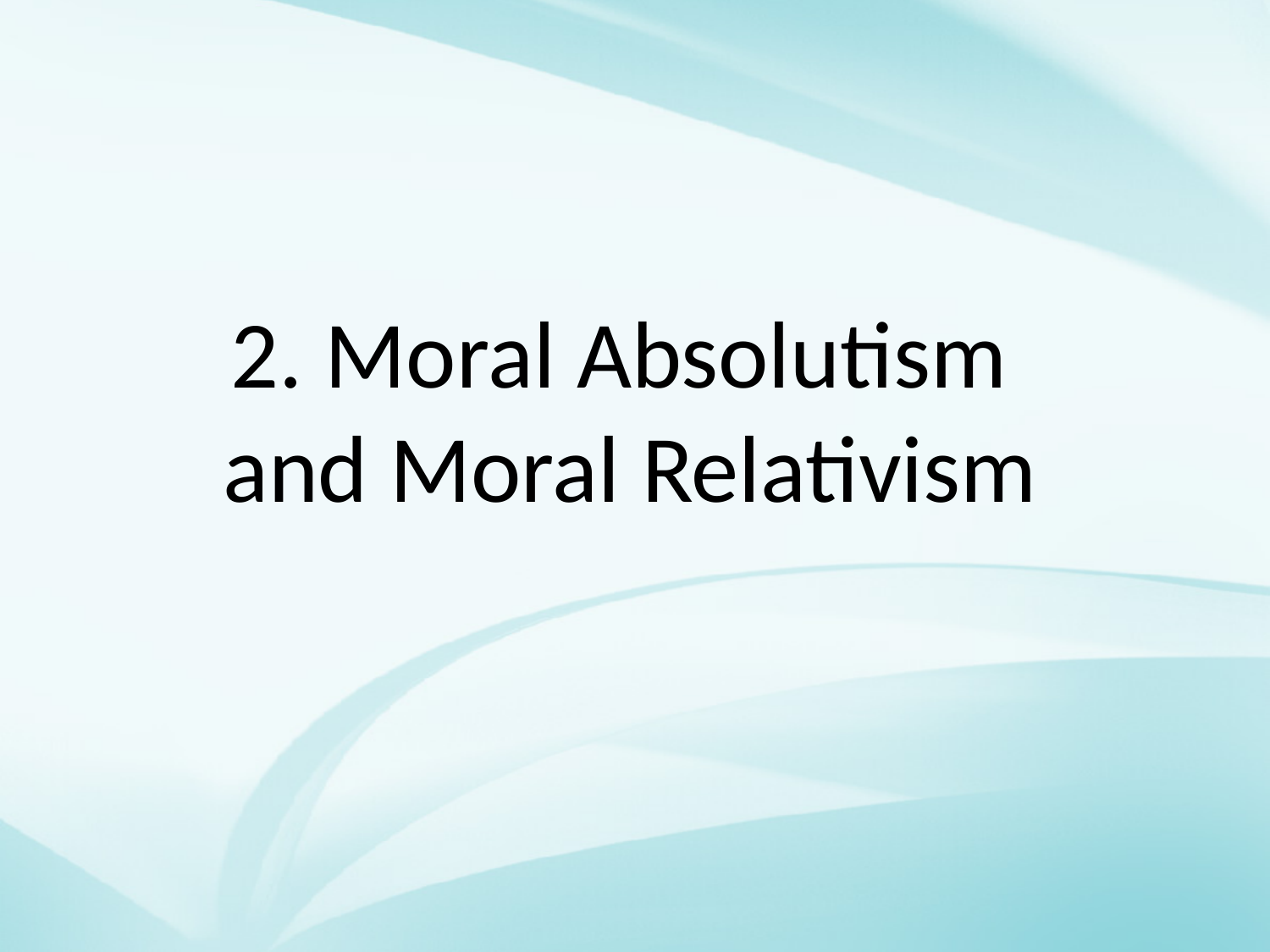

# 2. Moral Absolutism and Moral Relativism